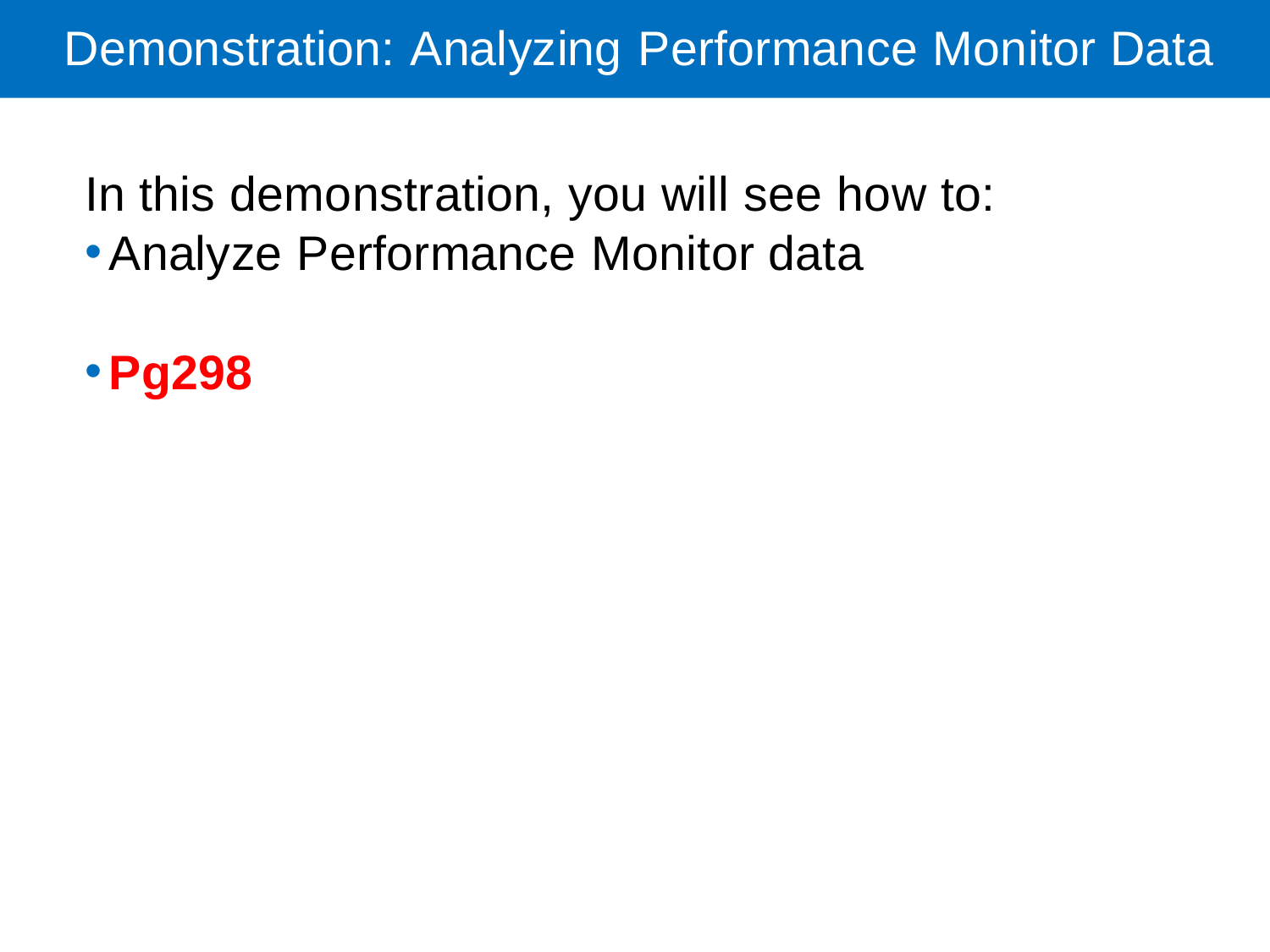

Demonstration: Analyzing Performance Monitor Data
In this demonstration, you will see how to:
Analyze Performance Monitor data

Pg298